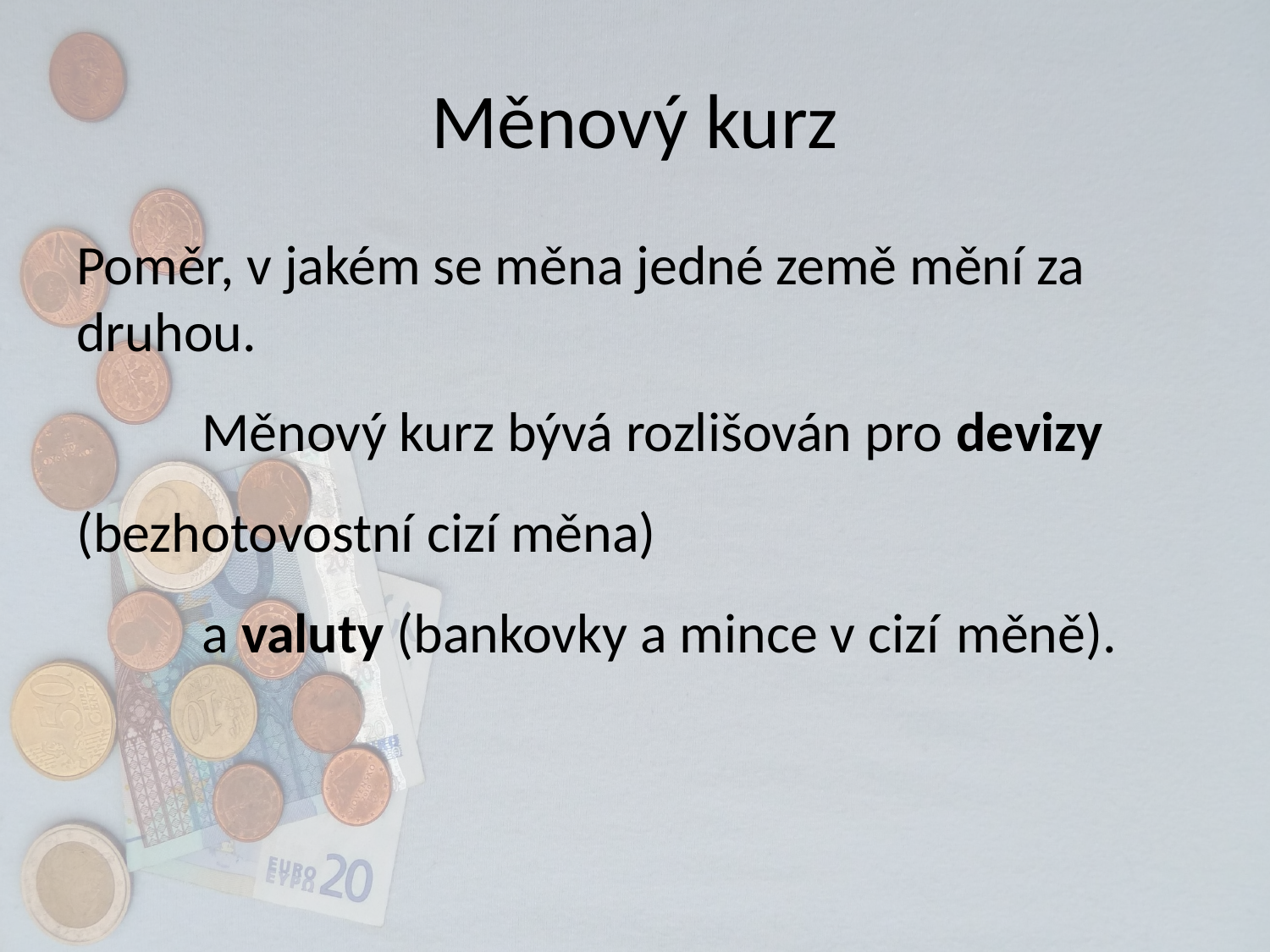

# Měnový kurz
Poměr, v jakém se měna jedné země mění za druhou.
		Měnový kurz bývá rozlišován pro 			devizy (bezhotovostní cizí měna)
		a valuty (bankovky a mince v cizí 			měně).